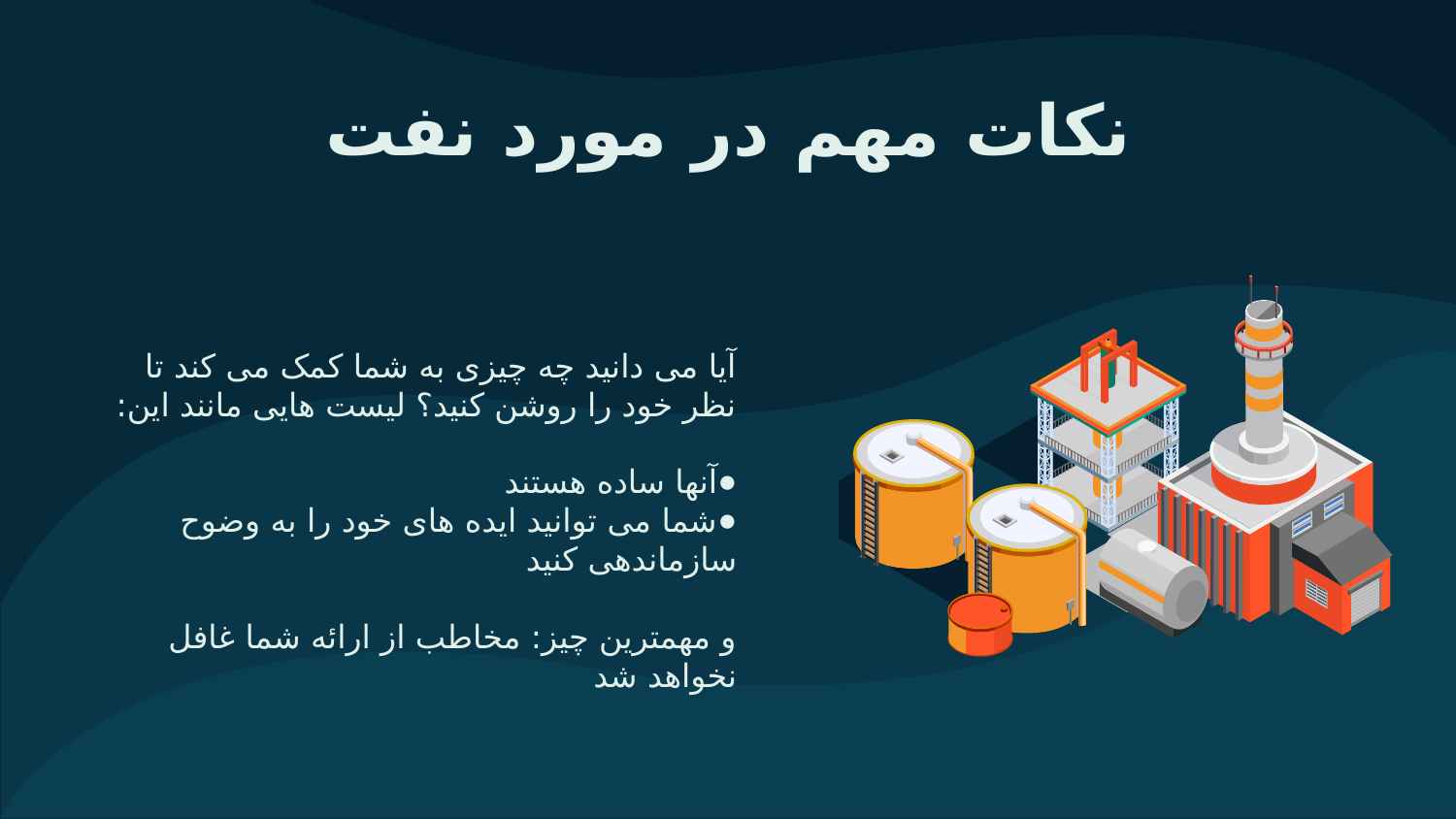

# نکات مهم در مورد نفت

آیا می دانید چه چیزی به شما کمک می کند تا نظر خود را روشن کنید؟ لیست هایی مانند این:

آنها ساده هستند
شما می توانید ایده های خود را به وضوح سازماندهی کنید

و مهمترین چیز: مخاطب از ارائه شما غافل نخواهد شد